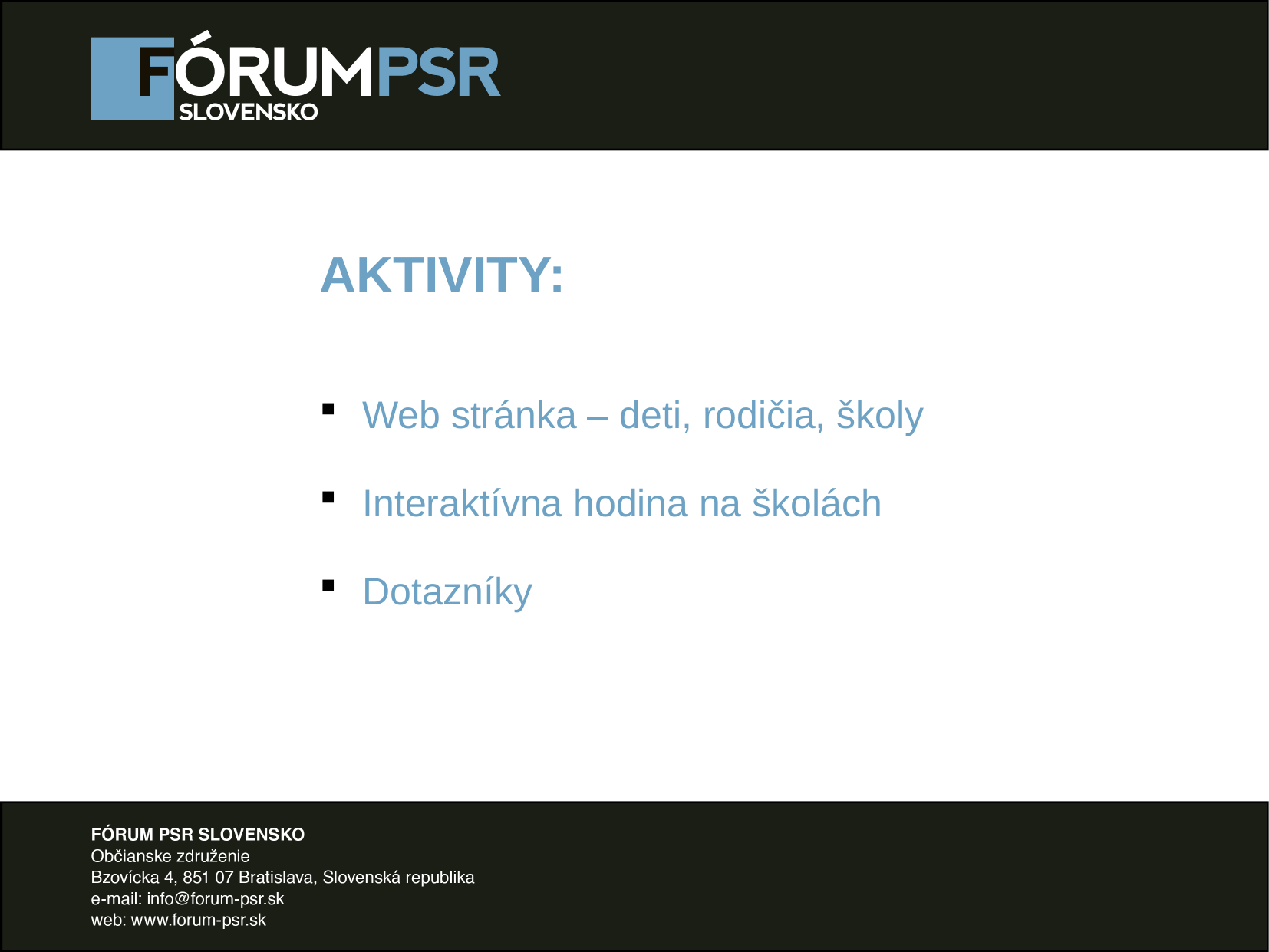

AKTIVITY:

Web stránka – deti, rodičia, školy

Interaktívna hodina na školách

Dotazníky